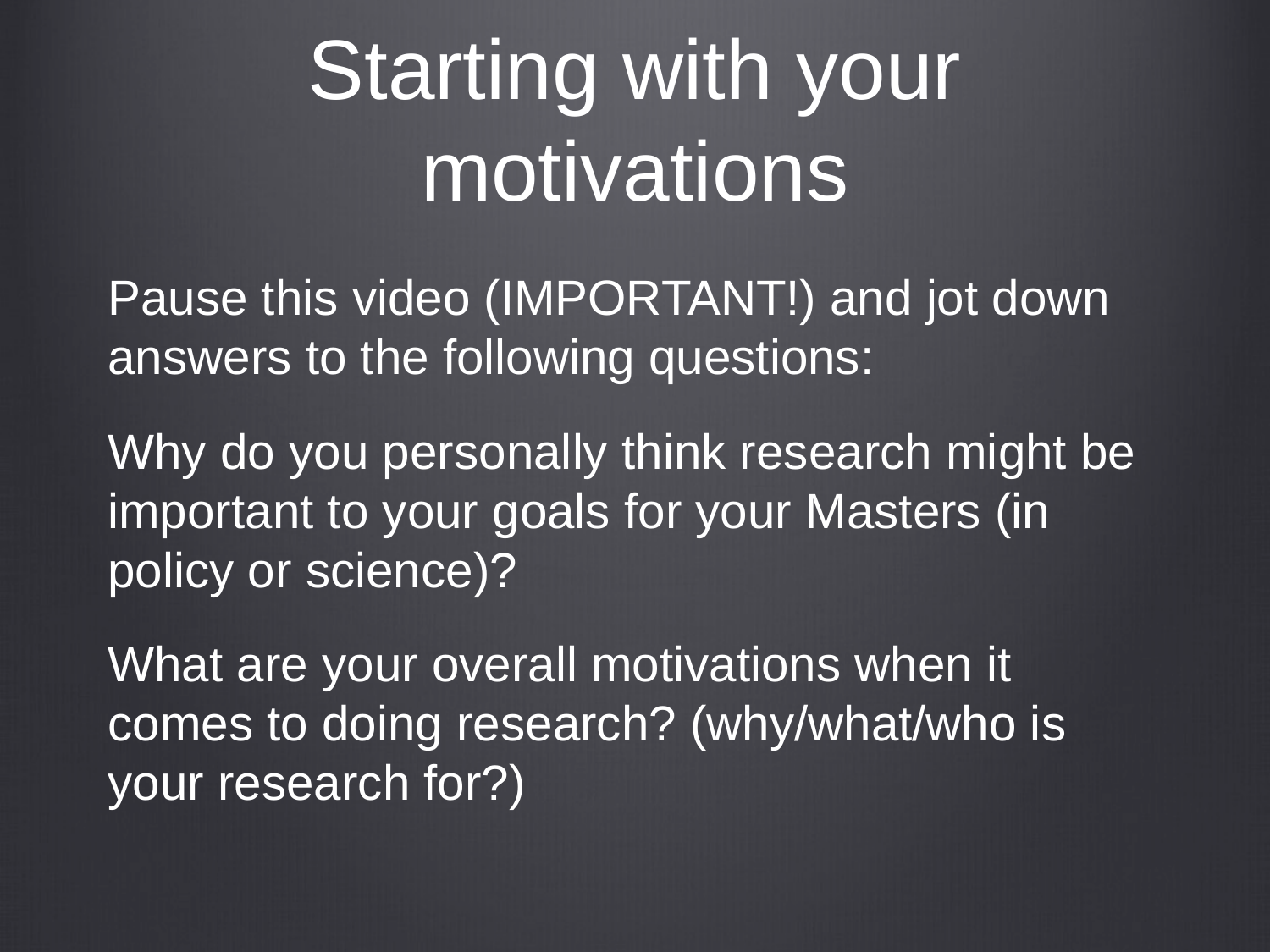

# Starting with your motivations
Pause this video (IMPORTANT!) and jot down answers to the following questions:
Why do you personally think research might be important to your goals for your Masters (in policy or science)?
What are your overall motivations when it comes to doing research? (why/what/who is your research for?)